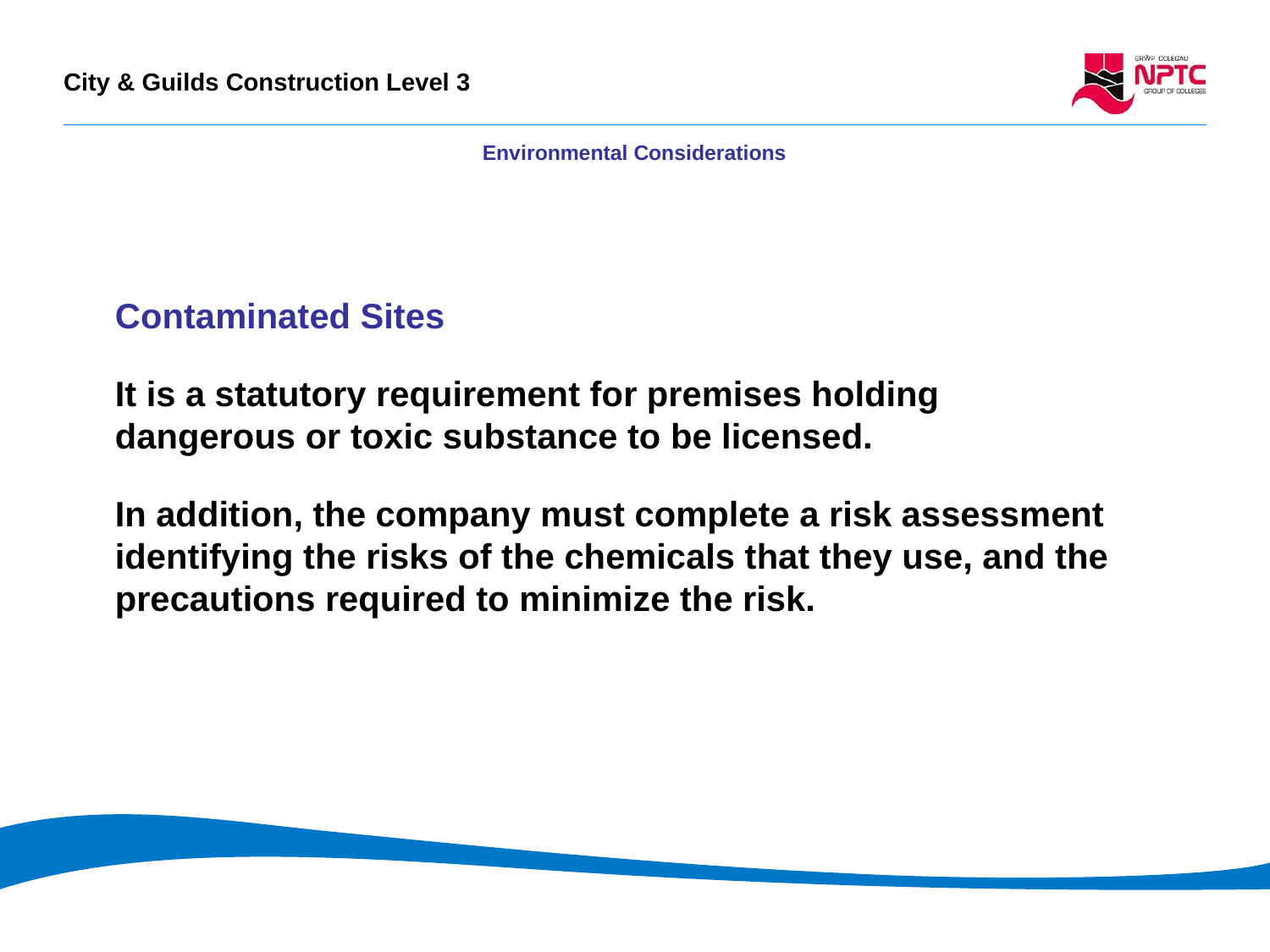

# Environmental Considerations

Contaminated Sites
It is a statutory requirement for premises holding dangerous or toxic substance to be licensed.
In addition, the company must complete a risk assessment identifying the risks of the chemicals that they use, and the precautions required to minimize the risk.